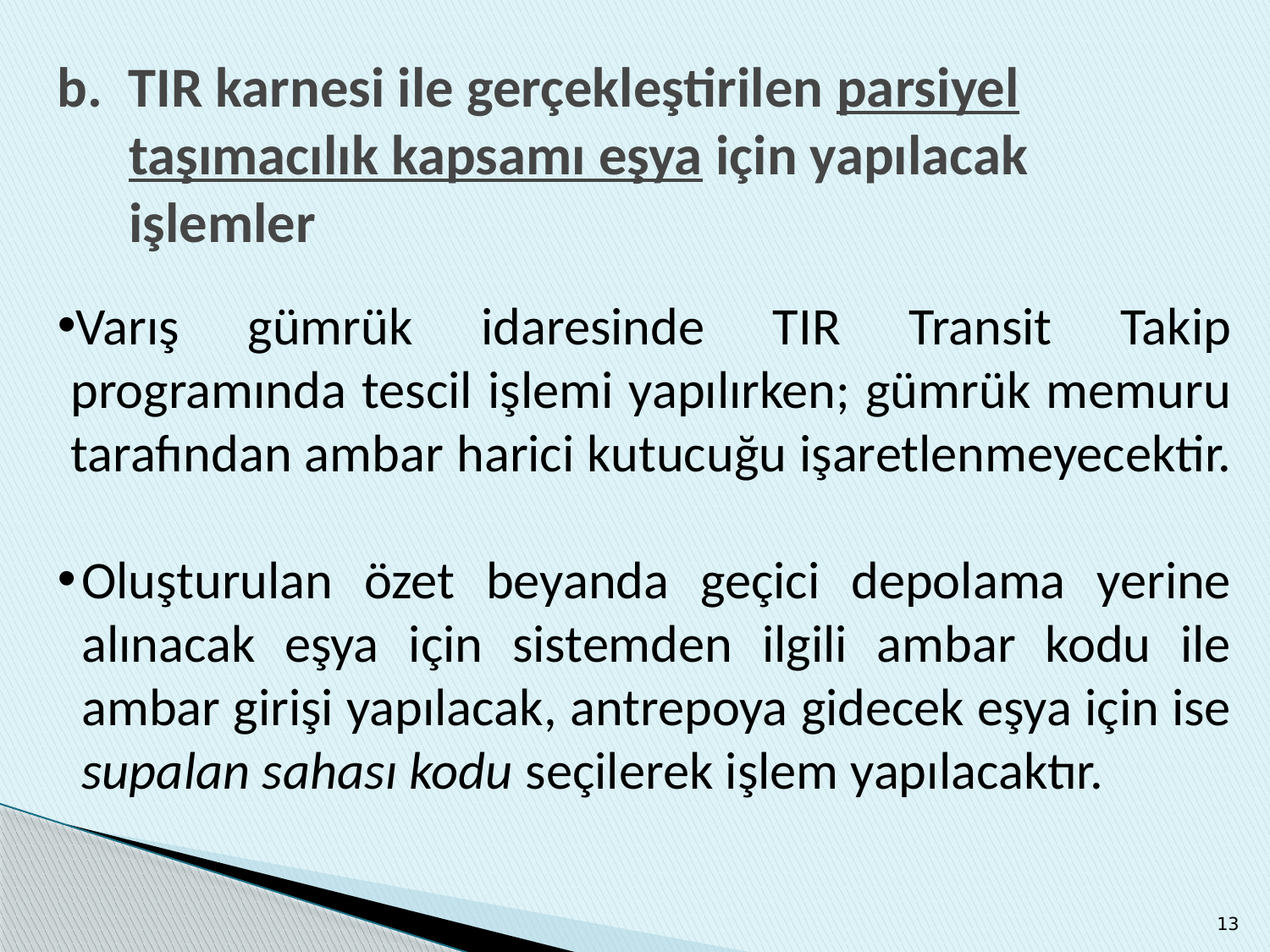

# b.  TIR karnesi ile gerçekleştirilen parsiyel taşımacılık kapsamı eşya için yapılacak işlemler
Varış gümrük idaresinde TIR Transit Takip programında tescil işlemi yapılırken; gümrük memuru tarafından ambar harici kutucuğu işaretlenmeyecektir.

Oluşturulan özet beyanda geçici depolama yerine alınacak eşya için sistemden ilgili ambar kodu ile ambar girişi yapılacak, antrepoya gidecek eşya için ise supalan sahası kodu seçilerek işlem yapılacaktır.
13